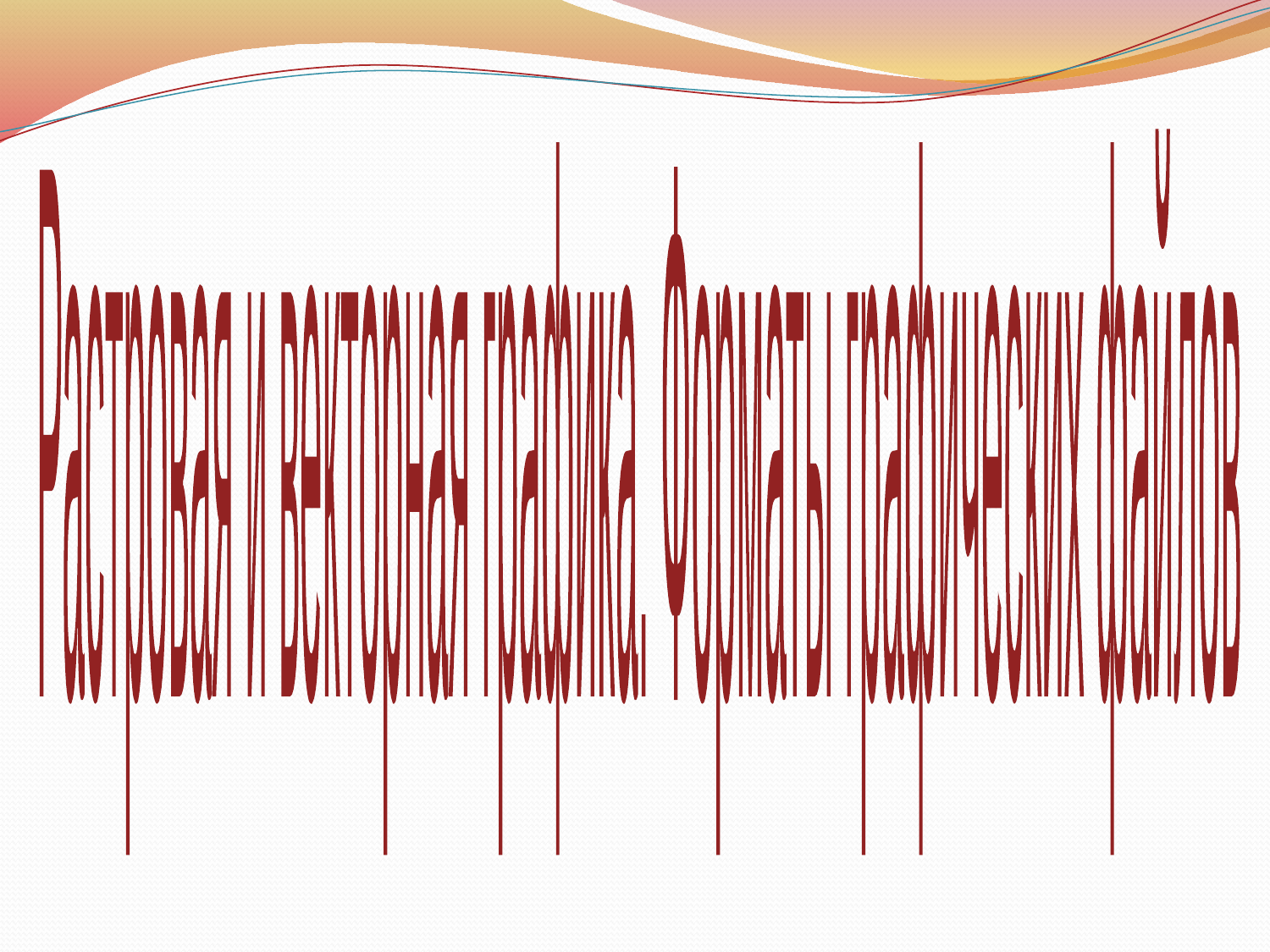

Растровая и векторная
графика.
Форматы графических файлов